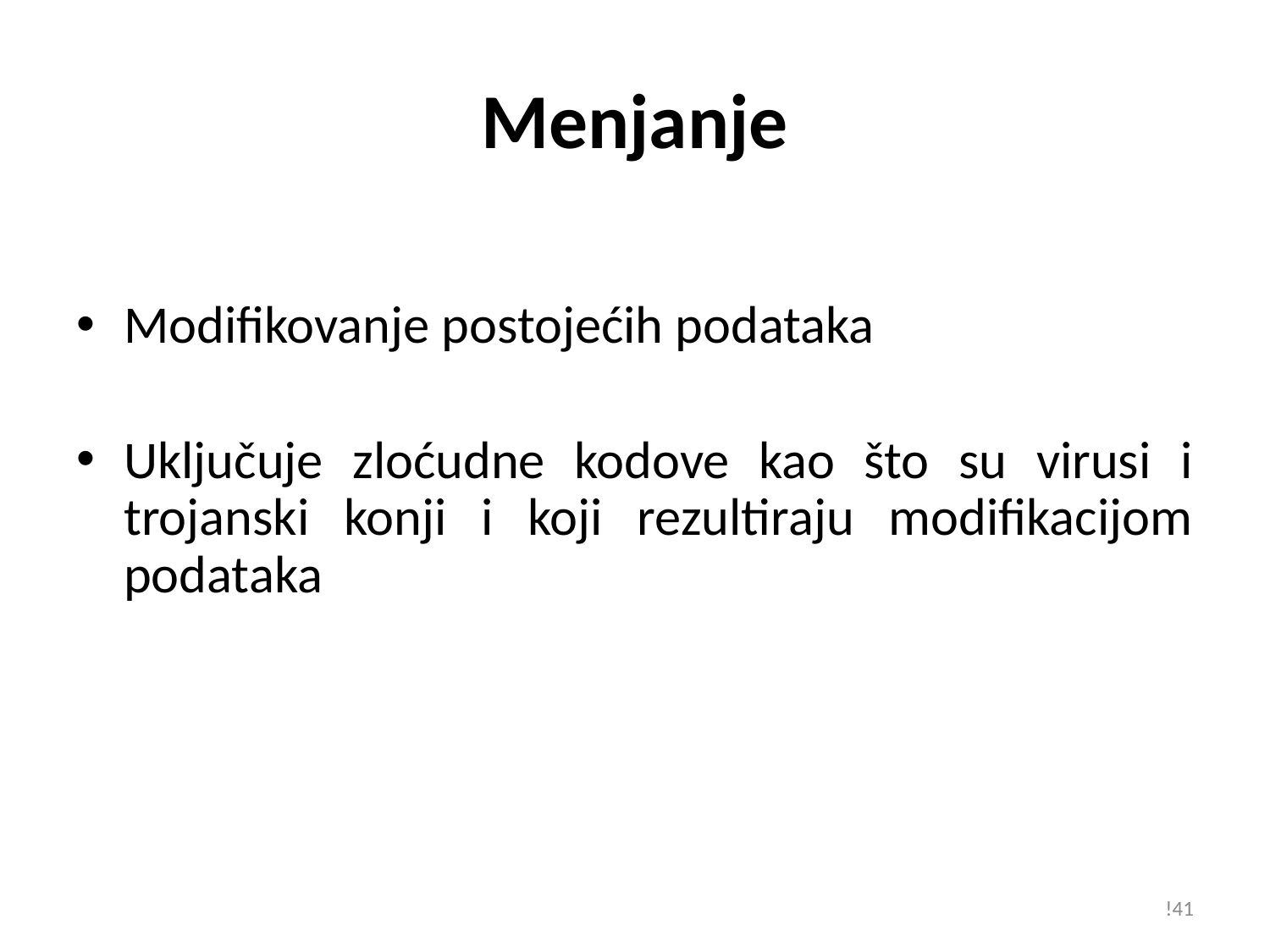

# Menjanje
Modifikovanje postojećih podataka

Uključuje zloćudne kodove kao što su virusi i trojanski konji i koji rezultiraju modifikacijom podataka

!41